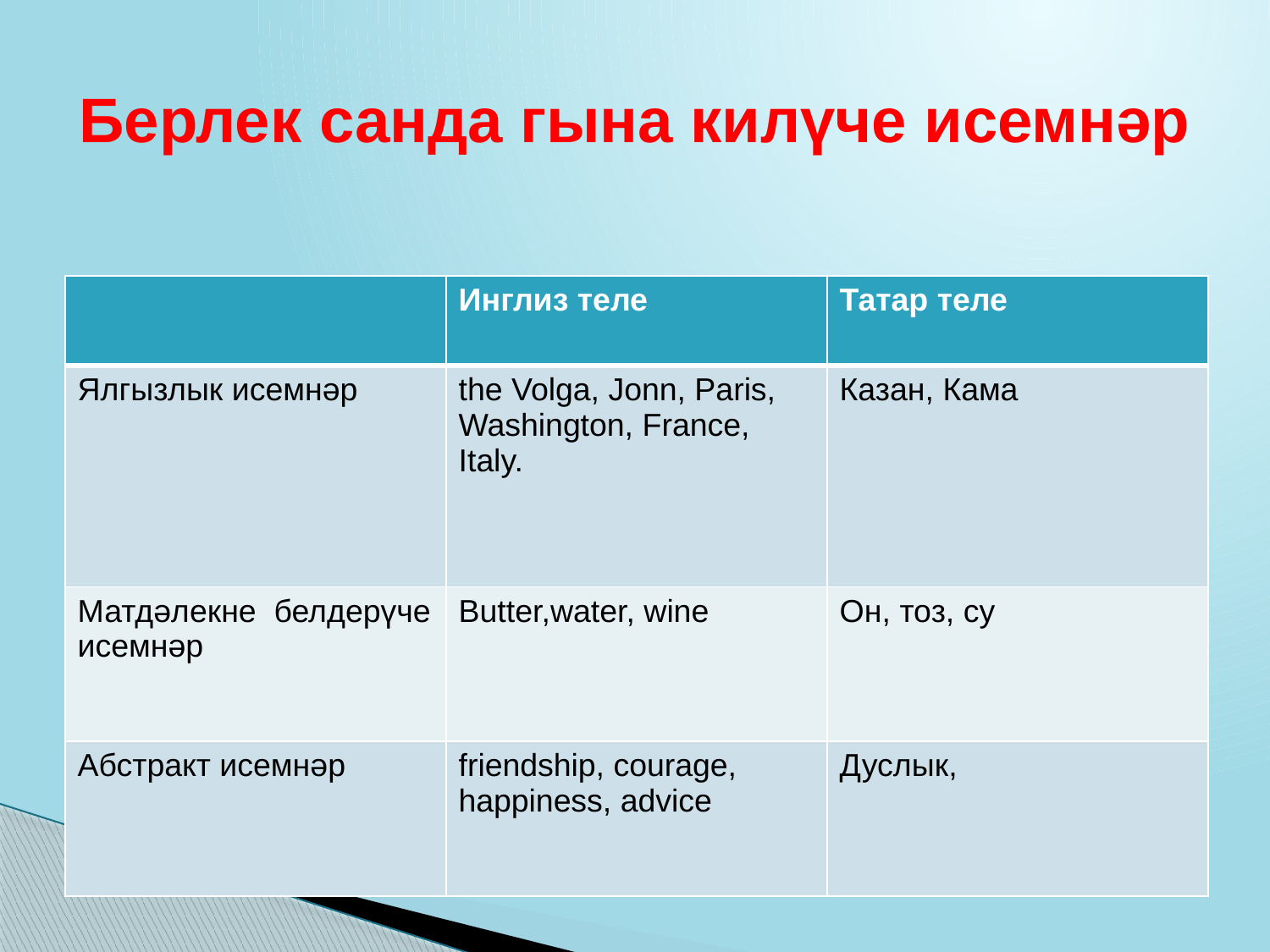

# Берлек санда гына килүче исемнәр
|  | Инглиз теле | Татар теле |
| --- | --- | --- |
| Ялгызлык исемнәр | the Volga, Jonn, Paris, Washington, France, Italy. | Казан, Кама |
| Матдәлекне белдерүче исемнәр | Butter,water, wine | Он, тоз, су |
| Абстракт исемнәр | friendship, courage, happiness, advice | Дуслык, |